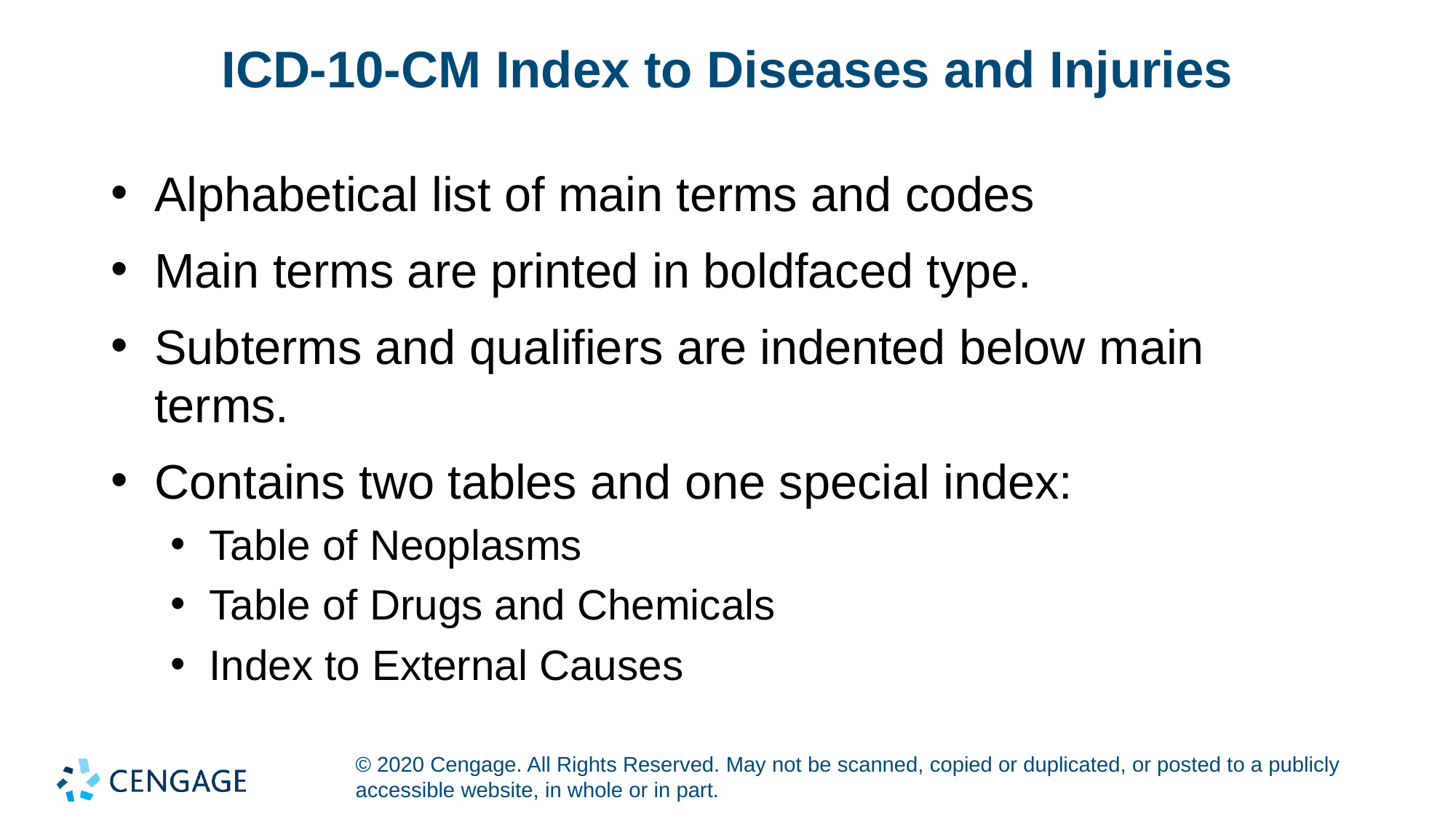

# ICD-10-CM Index to Diseases and Injuries
Alphabetical list of main terms and codes
Main terms are printed in boldfaced type.
Subterms and qualifiers are indented below main terms.
Contains two tables and one special index:
Table of Neoplasms
Table of Drugs and Chemicals
Index to External Causes